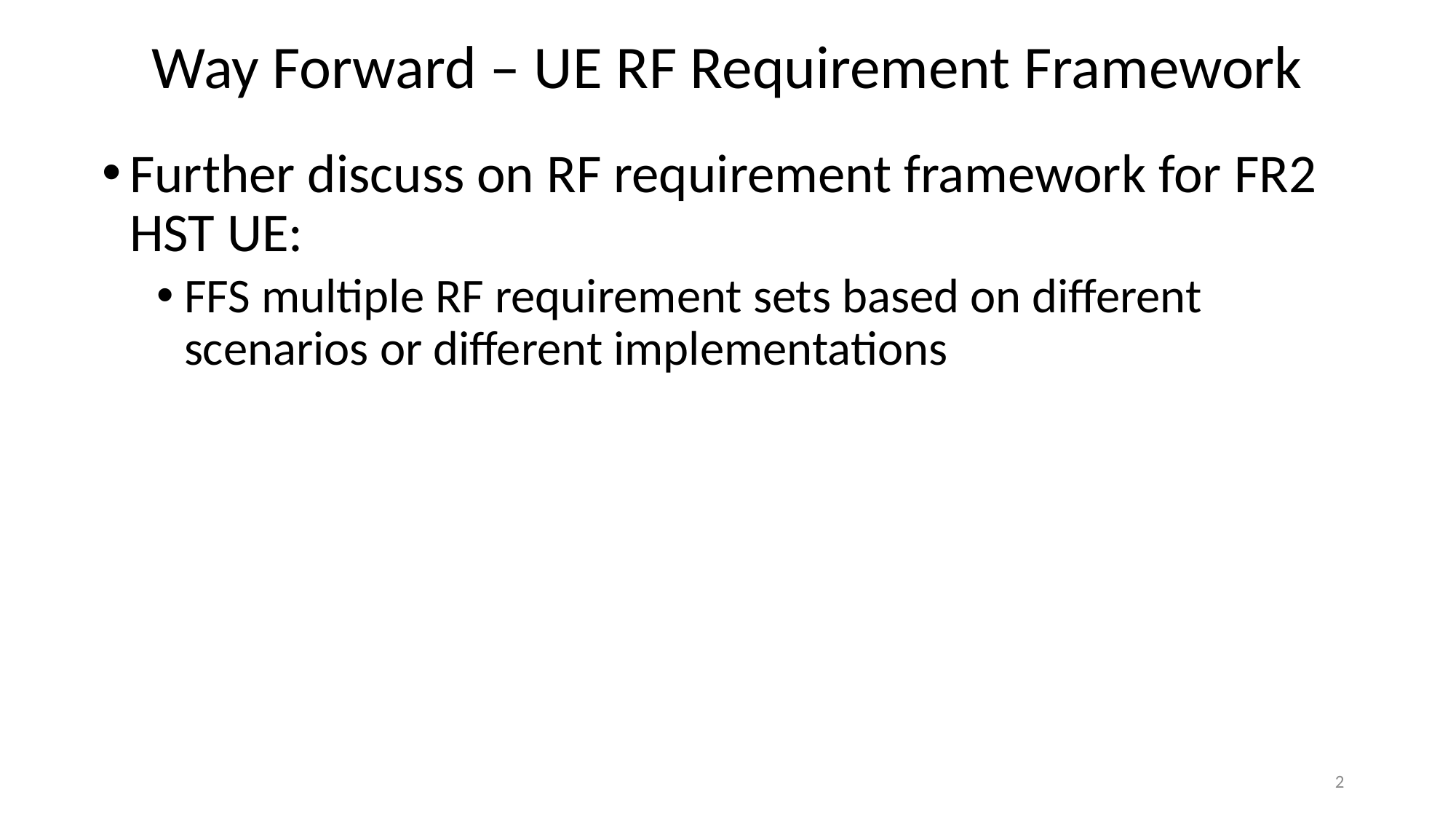

# Way Forward – UE RF Requirement Framework
Further discuss on RF requirement framework for FR2 HST UE:
FFS multiple RF requirement sets based on different scenarios or different implementations

2